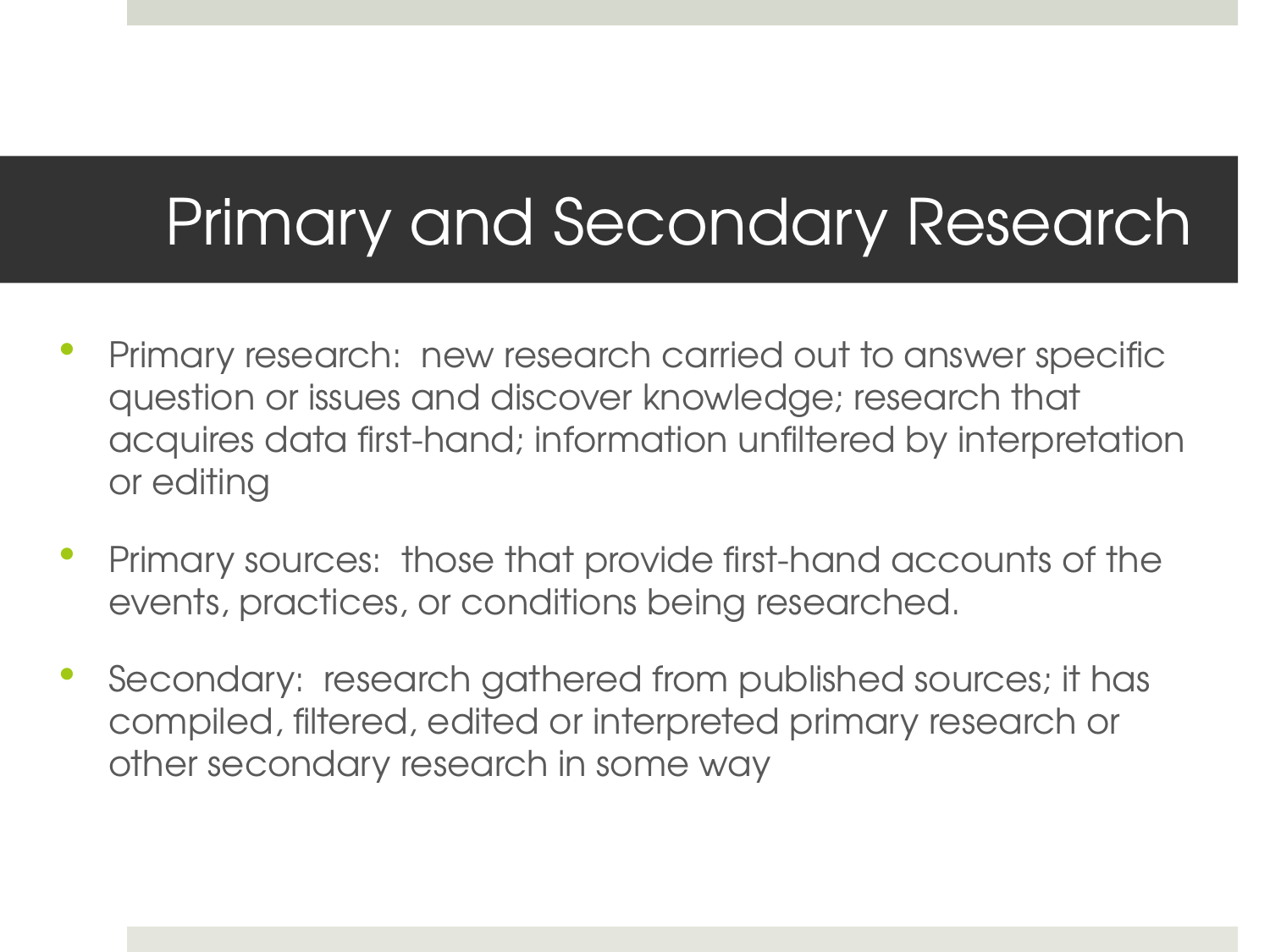

# Primary and Secondary Research
Primary research:  new research carried out to answer specific question or issues and discover knowledge; research that acquires data first-hand; information unfiltered by interpretation or editing
Primary sources:  those that provide first-hand accounts of the events, practices, or conditions being researched.
Secondary:  research gathered from published sources; it has compiled, filtered, edited or interpreted primary research or other secondary research in some way